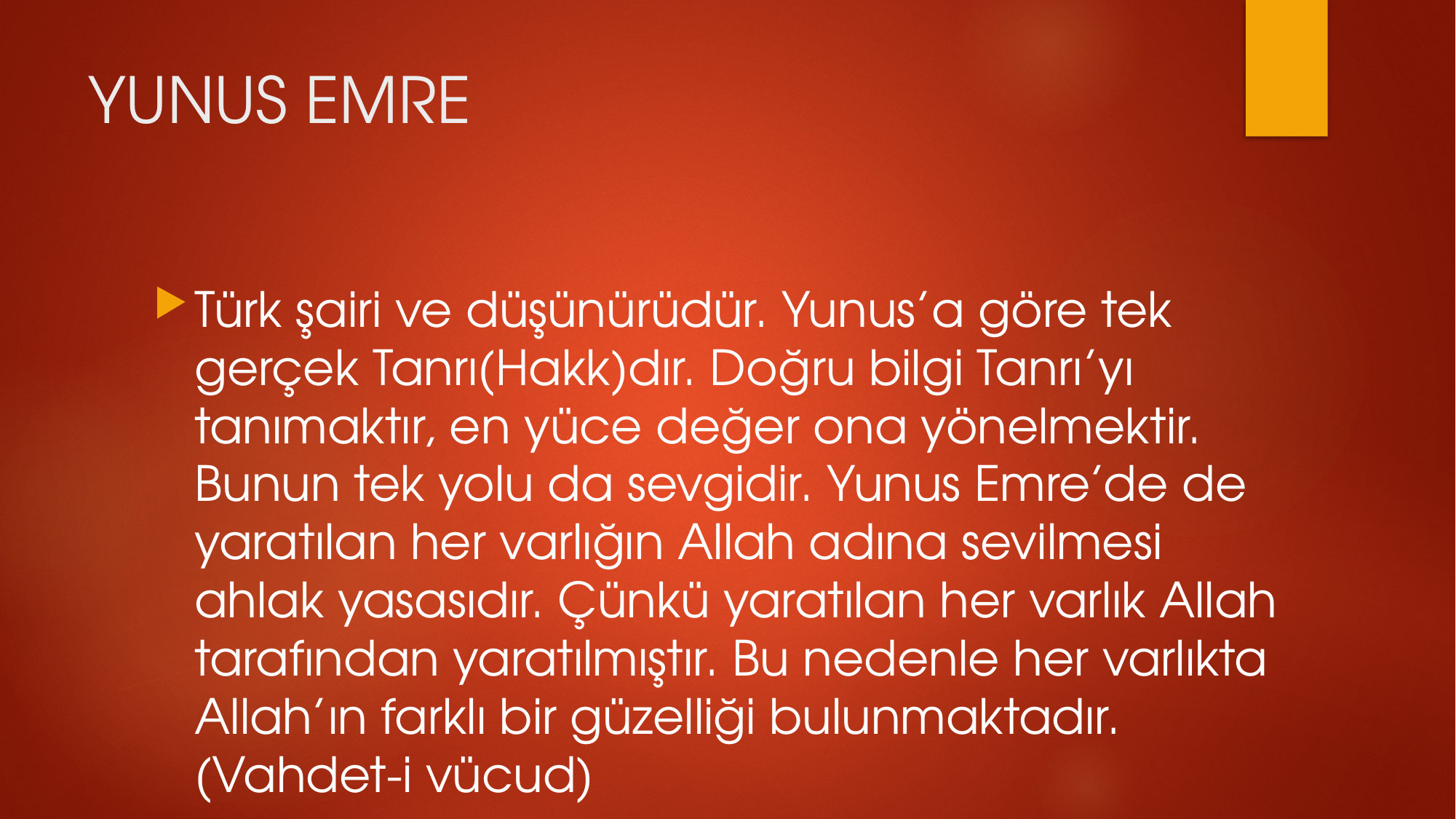

# YUNUS EMRE
Türk şairi ve düşünürüdür. Yunus’a göre tek gerçek Tanrı(Hakk)dır. Doğru bilgi Tanrı’yı tanımaktır, en yüce değer ona yönelmektir. Bunun tek yolu da sevgidir. Yunus Emre’de de yaratılan her varlığın Allah adına sevilmesi ahlak yasasıdır. Çünkü yaratılan her varlık Allah tarafından yaratılmıştır. Bu nedenle her varlıkta Allah’ın farklı bir güzelliği bulunmaktadır.(Vahdet-i vücud)